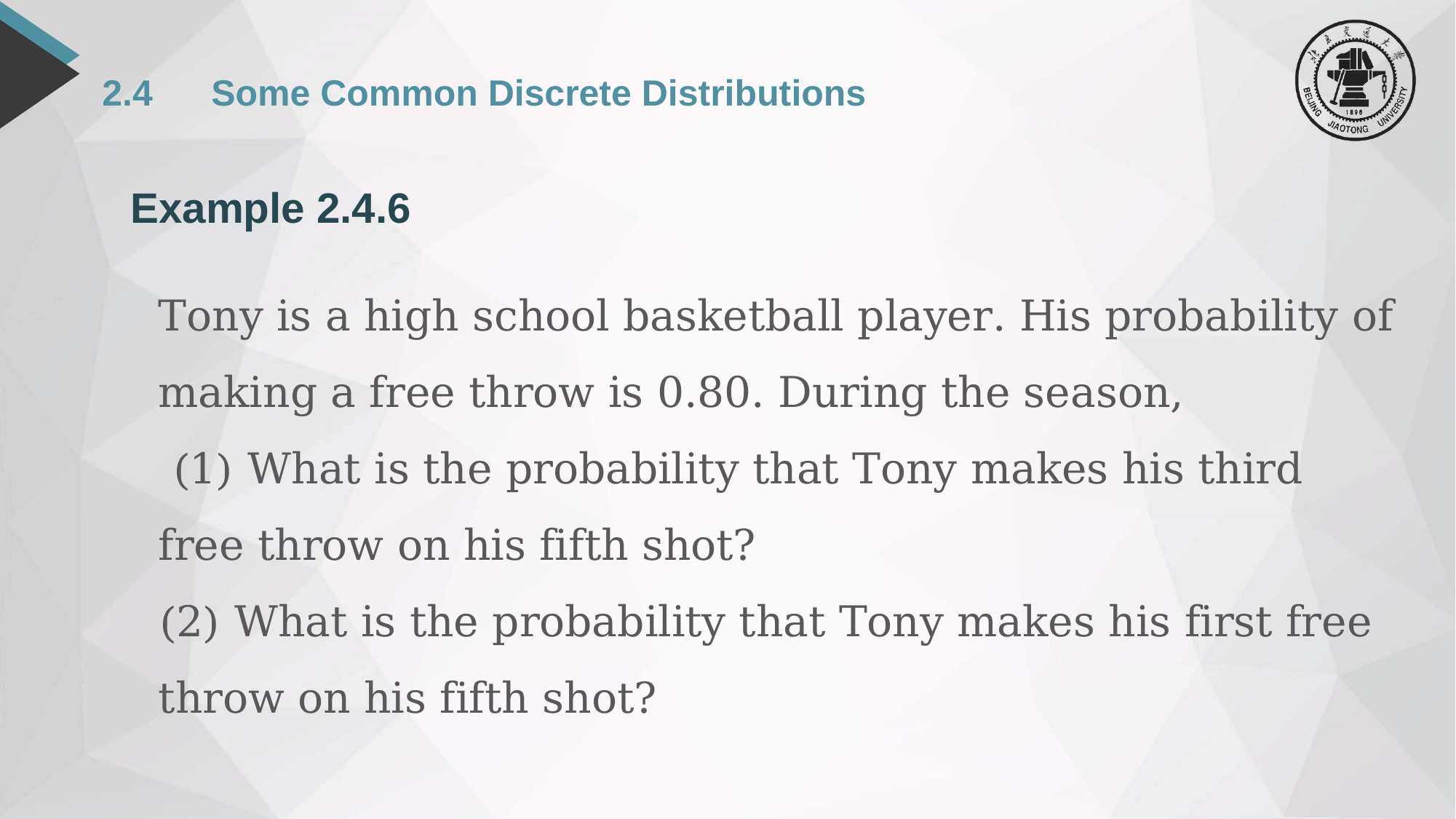

# 2.4 	Some Common Discrete Distributions
Example 2.4.6
Tony is a high school basketball player. His probability of making a free throw is 0.80. During the season,
 (1) What is the probability that Tony makes his third free throw on his fifth shot?
(2) What is the probability that Tony makes his first free throw on his fifth shot?